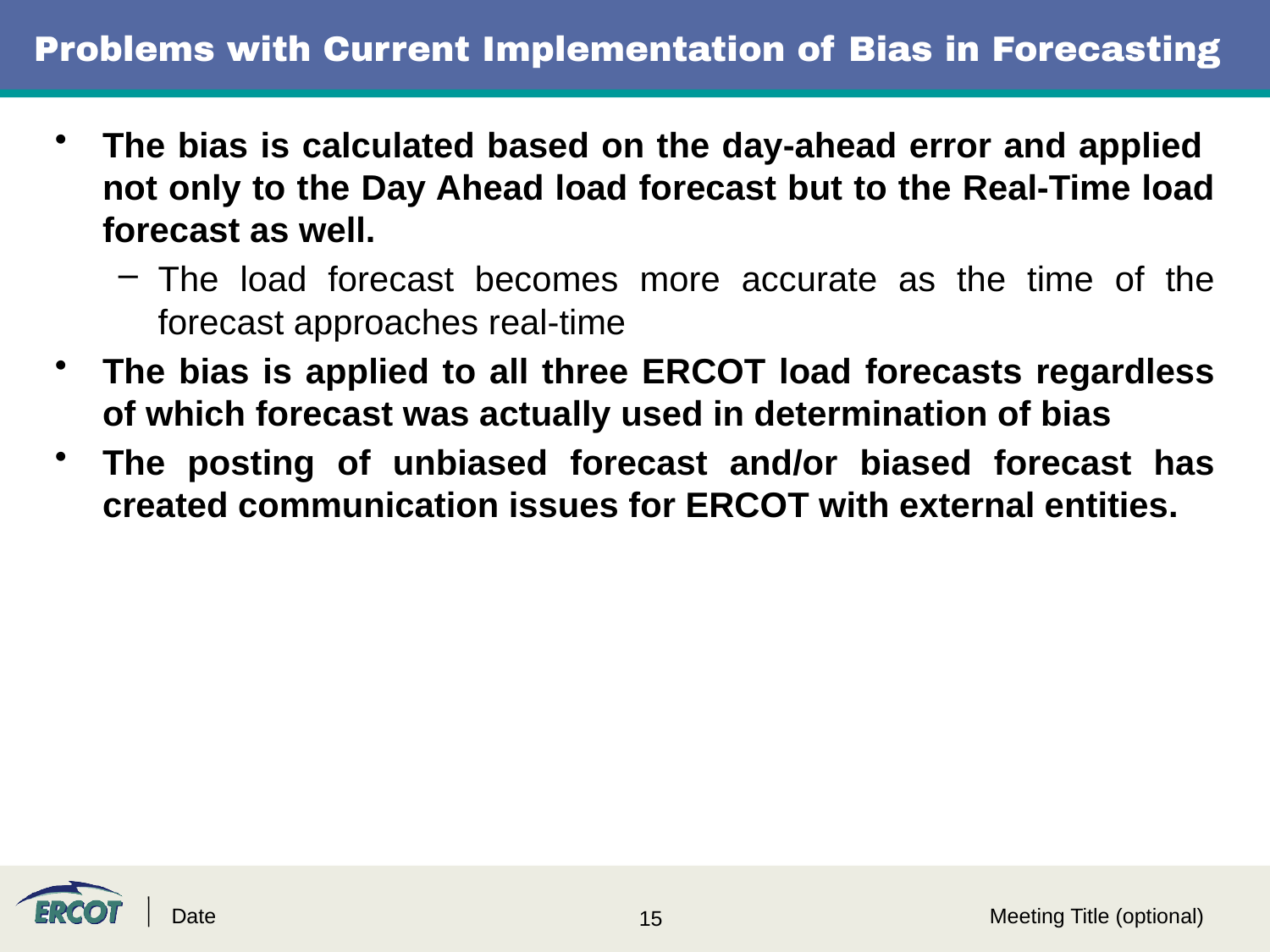

# Problems with Current Implementation of Bias in Forecasting
The bias is calculated based on the day-ahead error and applied  not only to the Day Ahead load forecast but to the Real-Time load forecast as well.
The load forecast becomes more accurate as the time of the forecast approaches real-time
The bias is applied to all three ERCOT load forecasts regardless of which forecast was actually used in determination of bias
The posting of unbiased forecast and/or biased forecast has created communication issues for ERCOT with external entities.

Date
Meeting Title (optional)